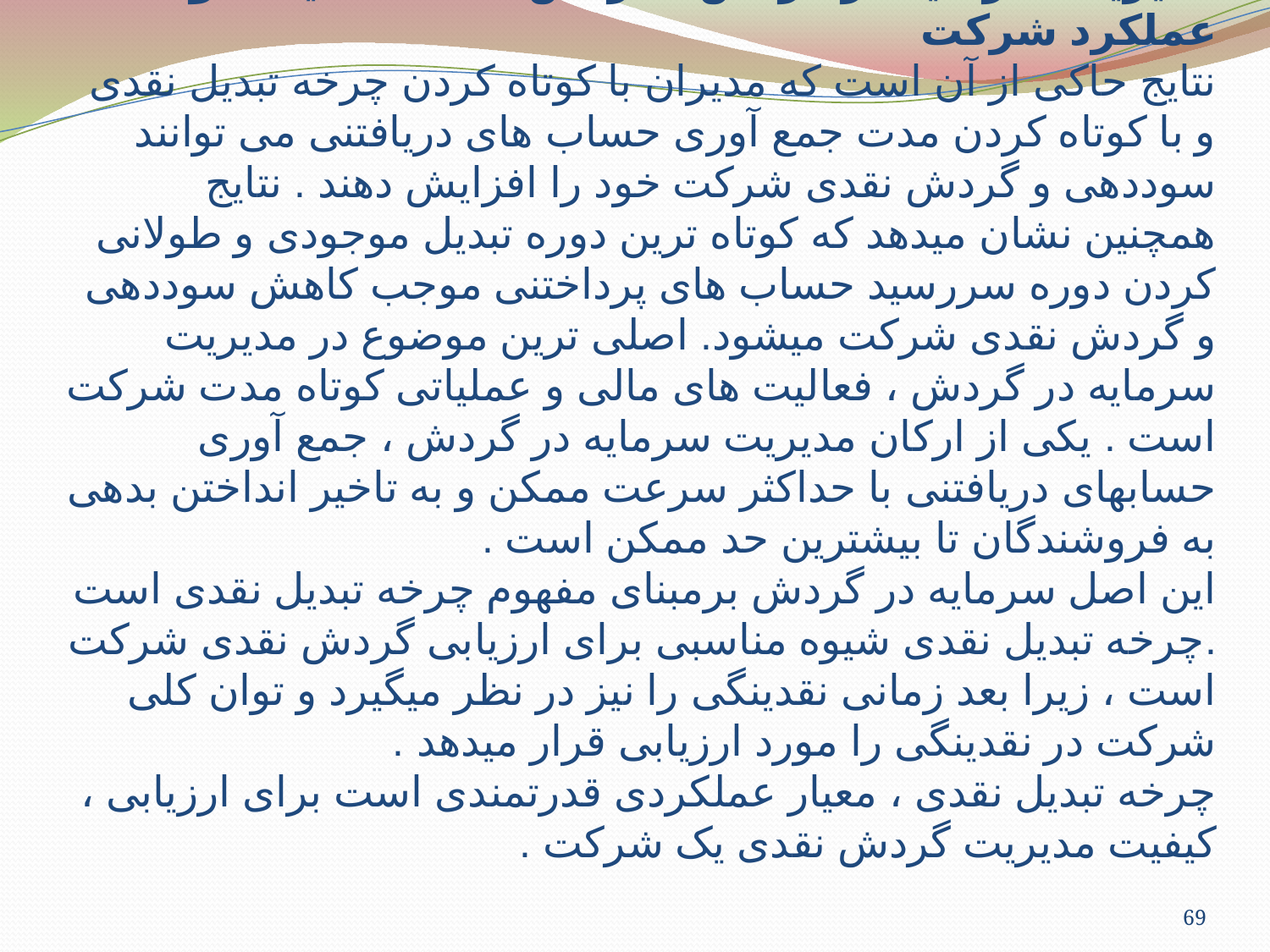

# مدیریت سرمایه در گردش ، گردش نقدی عملیاتی و عملکرد شرکت نتایج حاکی از آن است که مدیران با کوتاه کردن چرخه تبدیل نقدی و با کوتاه کردن مدت جمع آوری حساب های دریافتنی می توانند سوددهی و گردش نقدی شرکت خود را افزایش دهند . نتایج همچنین نشان میدهد که کوتاه ترین دوره تبدیل موجودی و طولانی کردن دوره سررسید حساب های پرداختنی موجب کاهش سوددهی و گردش نقدی شرکت میشود. اصلی ترین موضوع در مدیریت سرمایه در گردش ، فعالیت های مالی و عملیاتی کوتاه مدت شرکت است . یکی از ارکان مدیریت سرمایه در گردش ، جمع آوری حسابهای دریافتنی با حداکثر سرعت ممکن و به تاخیر انداختن بدهی به فروشندگان تا بیشترین حد ممکن است . این اصل سرمایه در گردش برمبنای مفهوم چرخه تبدیل نقدی است .چرخه تبدیل نقدی شیوه مناسبی برای ارزیابی گردش نقدی شرکت است ، زیرا بعد زمانی نقدینگی را نیز در نظر میگیرد و توان کلی شرکت در نقدینگی را مورد ارزیابی قرار میدهد . چرخه تبدیل نقدی ، معیار عملکردی قدرتمندی است برای ارزیابی ، کیفیت مدیریت گردش نقدی یک شرکت .
69